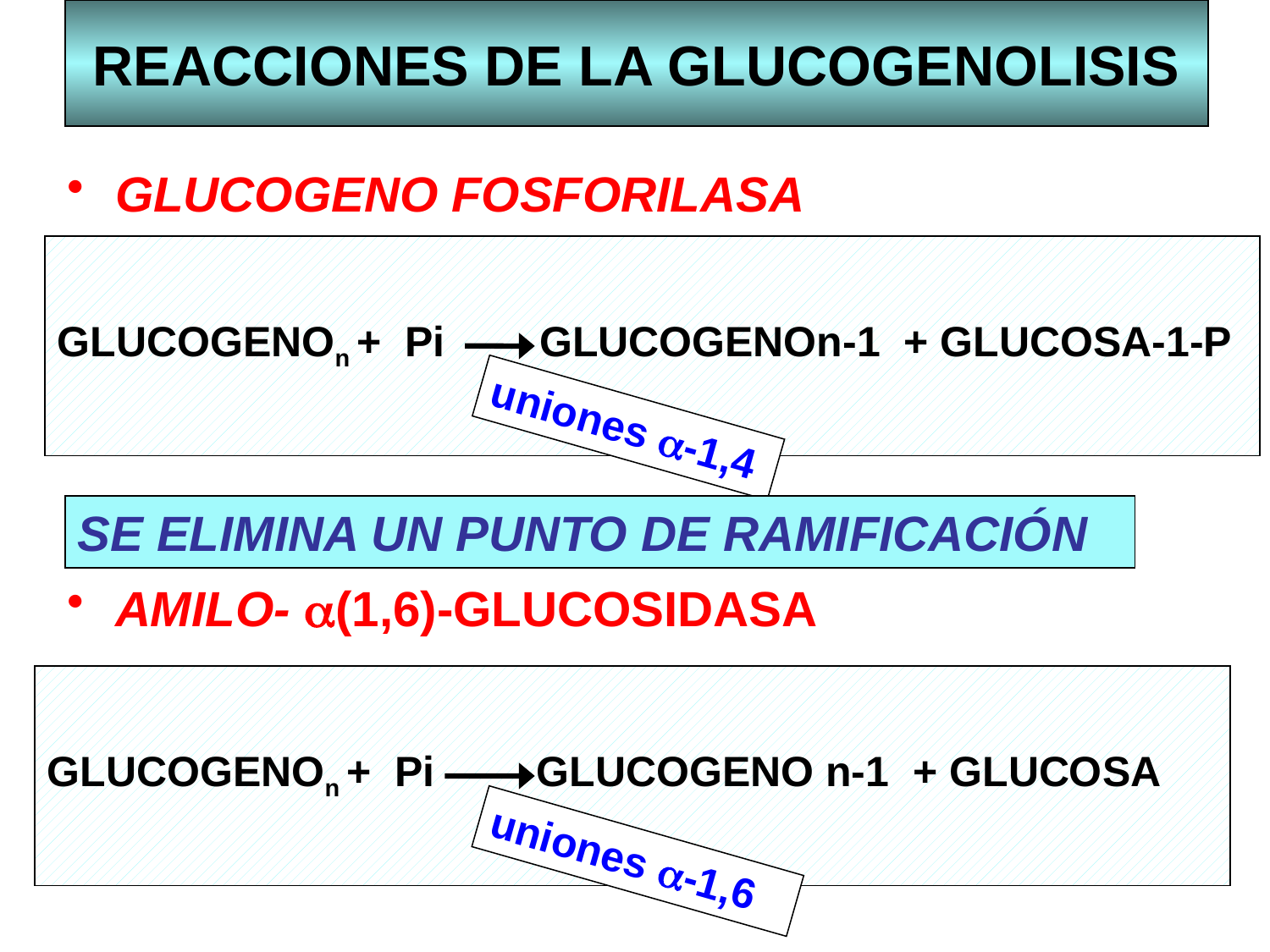

# REACCIONES DE LA GLUCOGENOLISIS
GLUCOGENO FOSFORILASA

AMILO- α(1,6)-GLUCOSIDASA

GLUCOGENOn +  Pi        GLUCOGENOn-1  + GLUCOSA-1-P

uniones α-1,4
SE ELIMINA UN PUNTO DE RAMIFICACIÓN

GLUCOGENOn +  Pi               GLUCOGENO n-1  + GLUCOSA

uniones α-1,6